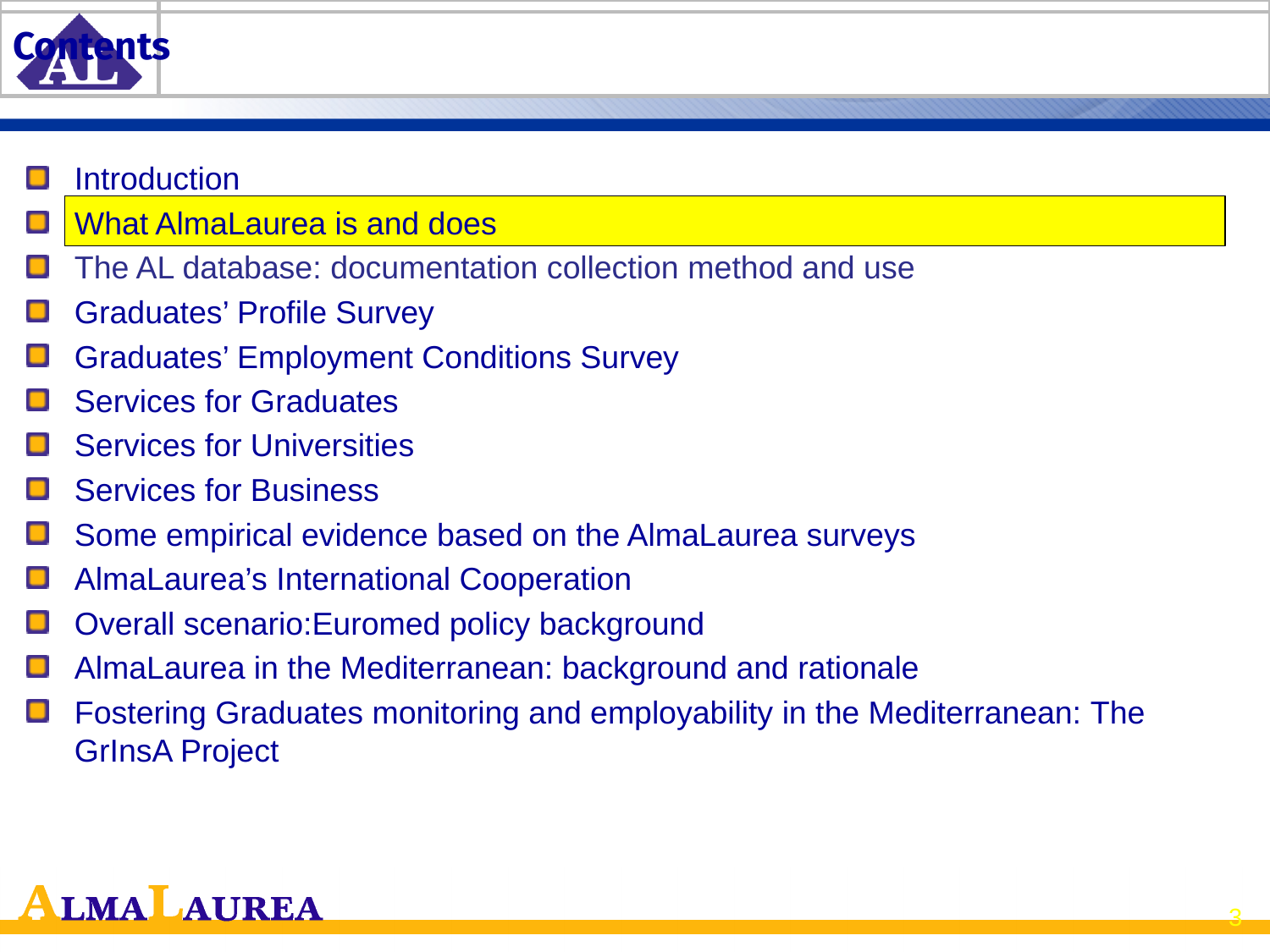

# Contents
Introduction
What AlmaLaurea is and does
The AL database: documentation collection method and use
Graduates’ Profile Survey
Graduates’ Employment Conditions Survey
Services for Graduates
Services for Universities
Services for Business
Some empirical evidence based on the AlmaLaurea surveys
AlmaLaurea’s International Cooperation
Overall scenario:Euromed policy background
AlmaLaurea in the Mediterranean: background and rationale
Fostering Graduates monitoring and employability in the Mediterranean: The GrInsA Project

3